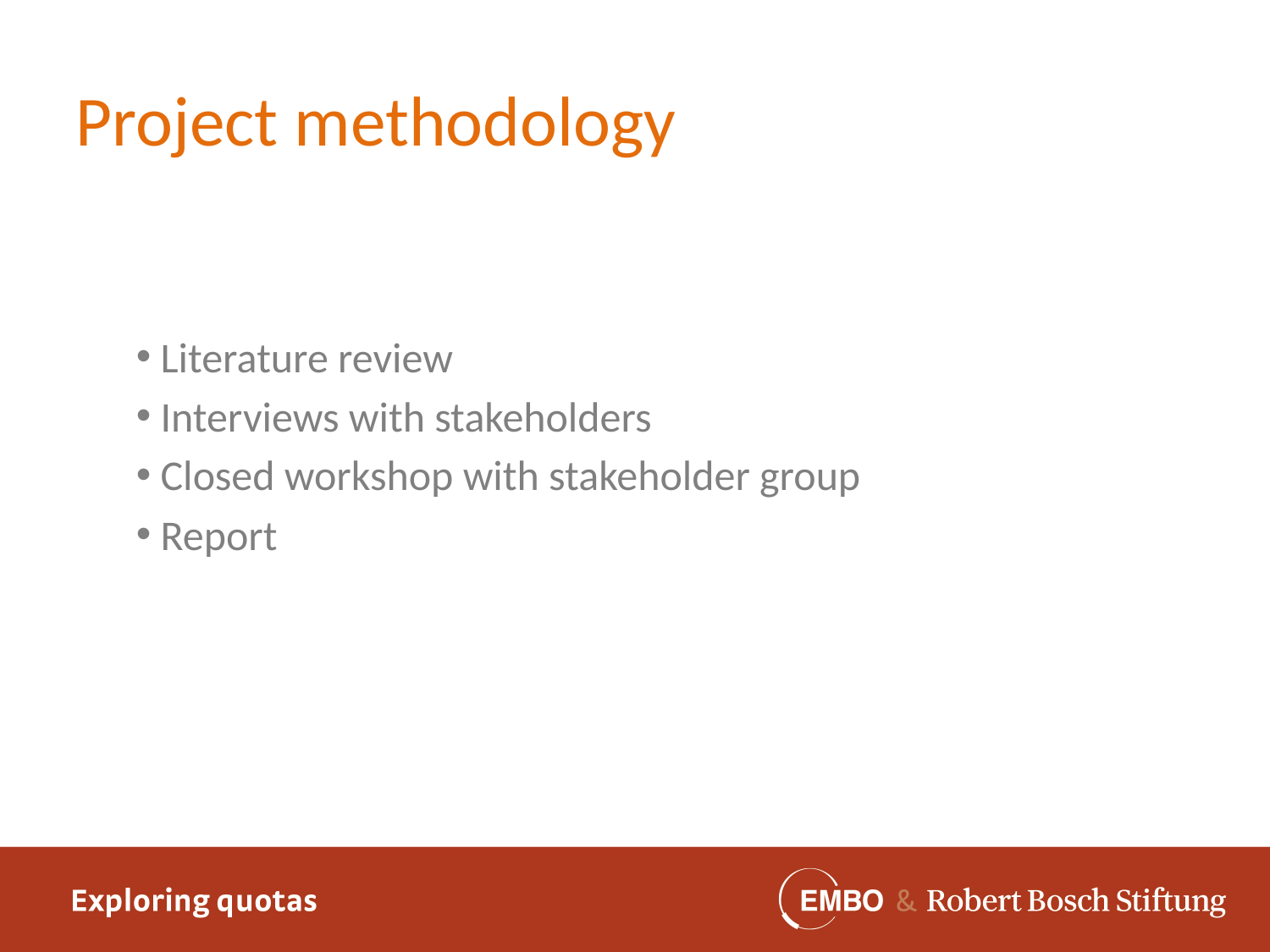

#
Project methodology
 Literature review
 Interviews with stakeholders
 Closed workshop with stakeholder group
 Report